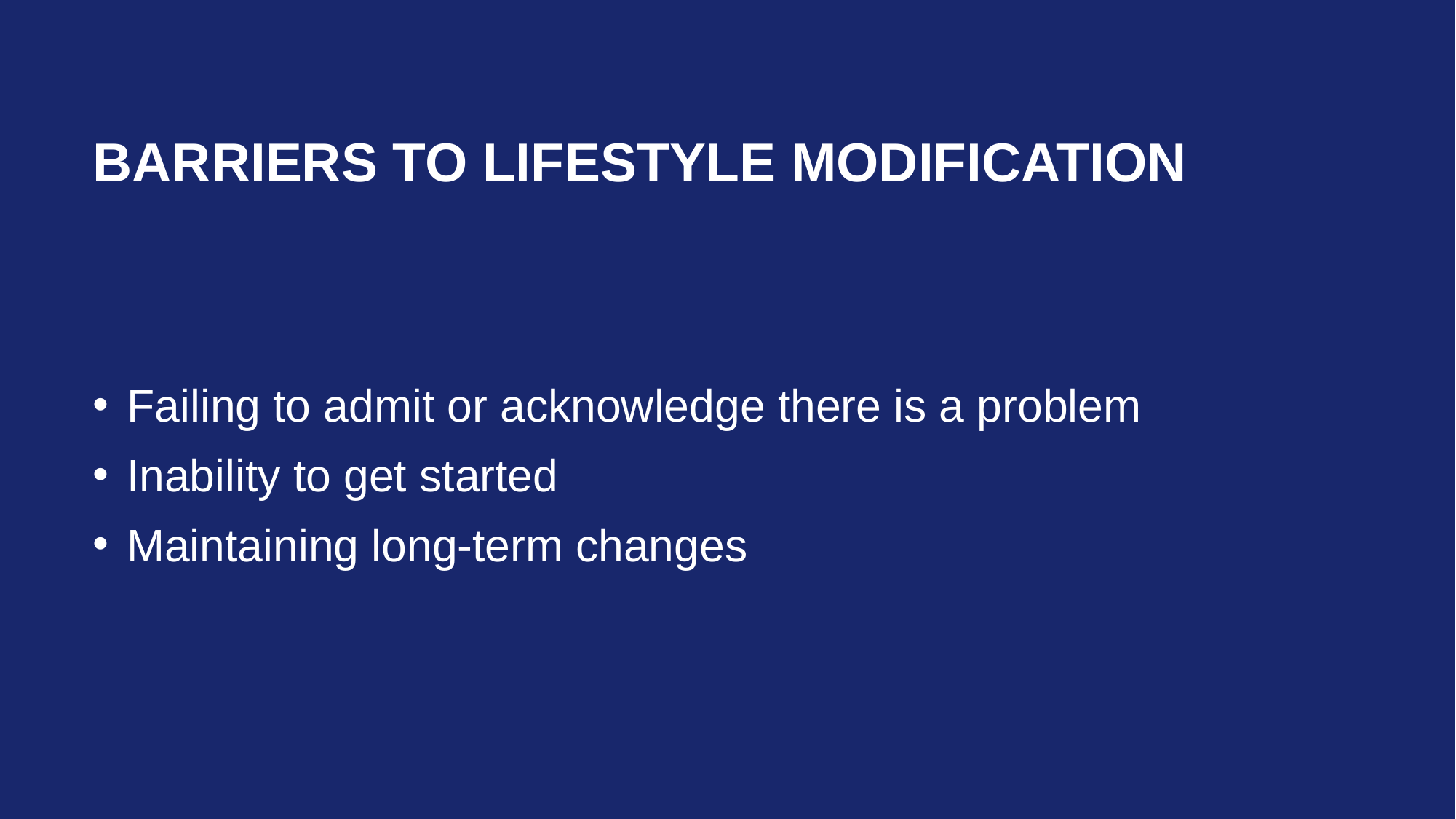

# Barriers to Lifestyle modification
Failing to admit or acknowledge there is a problem
Inability to get started
Maintaining long-term changes